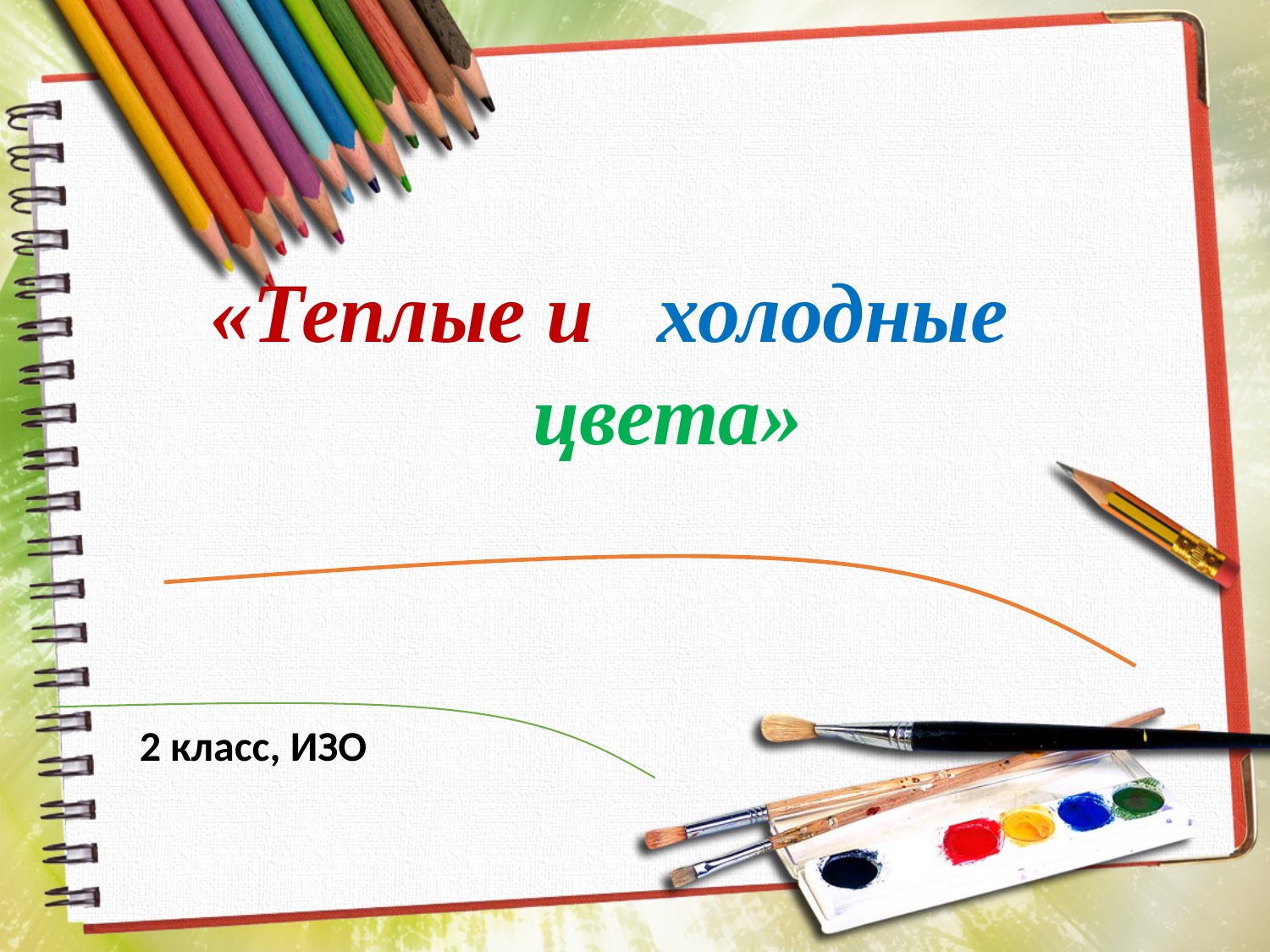

«Теплые и   холодные           цвета»

2 класс, ИЗО